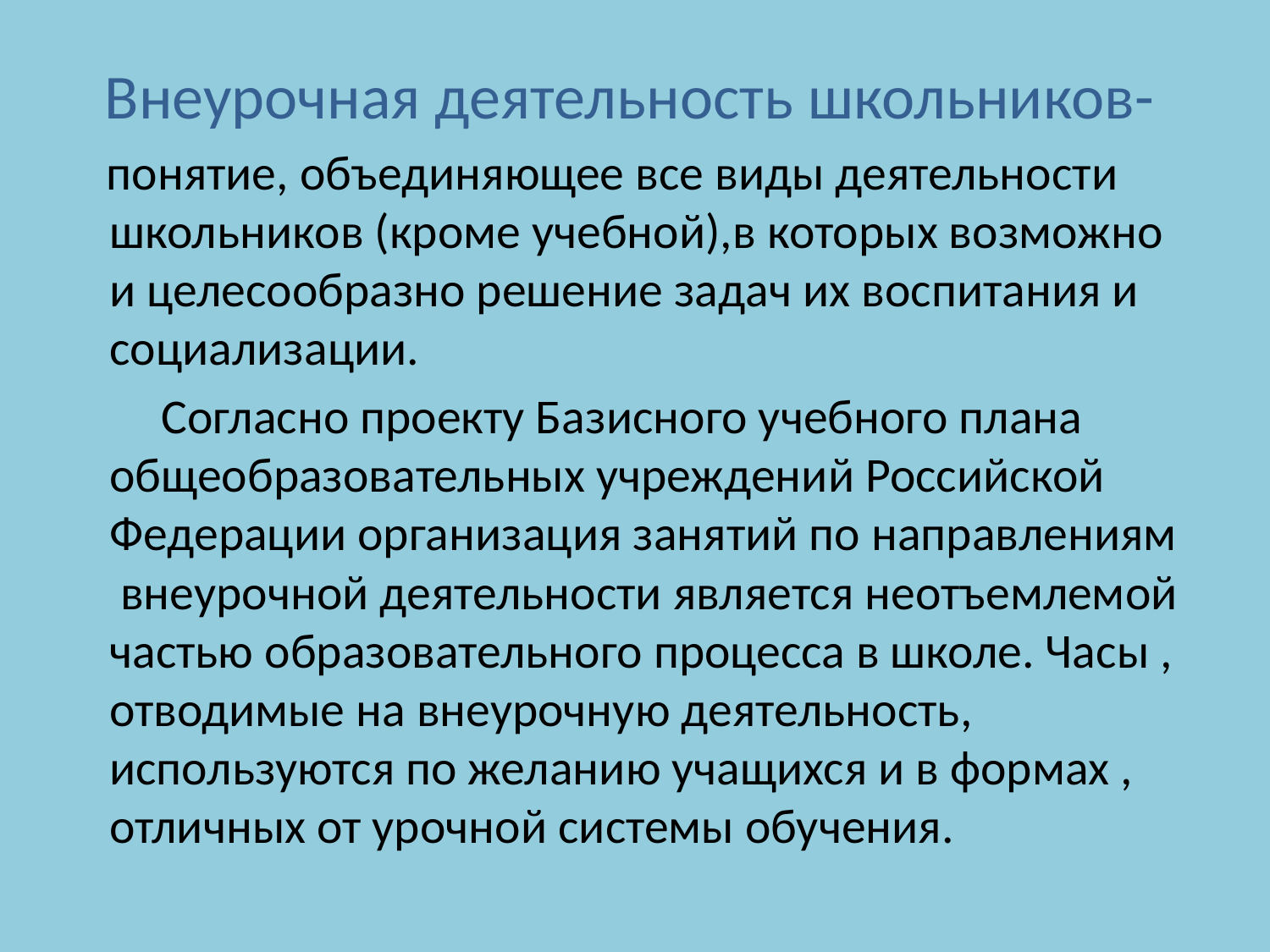

Внеурочная деятельность школьников-
    понятие, объединяющее все виды деятельности школьников (кроме учебной),в которых возможно и целесообразно решение задач их воспитания и социализации.
         Согласно проекту Базисного учебного плана общеобразовательных учреждений Российской Федерации организация занятий по направлениям  внеурочной деятельности является неотъемлемой частью образовательного процесса в школе. Часы , отводимые на внеурочную деятельность, используются по желанию учащихся и в формах , отличных от урочной системы обучения.